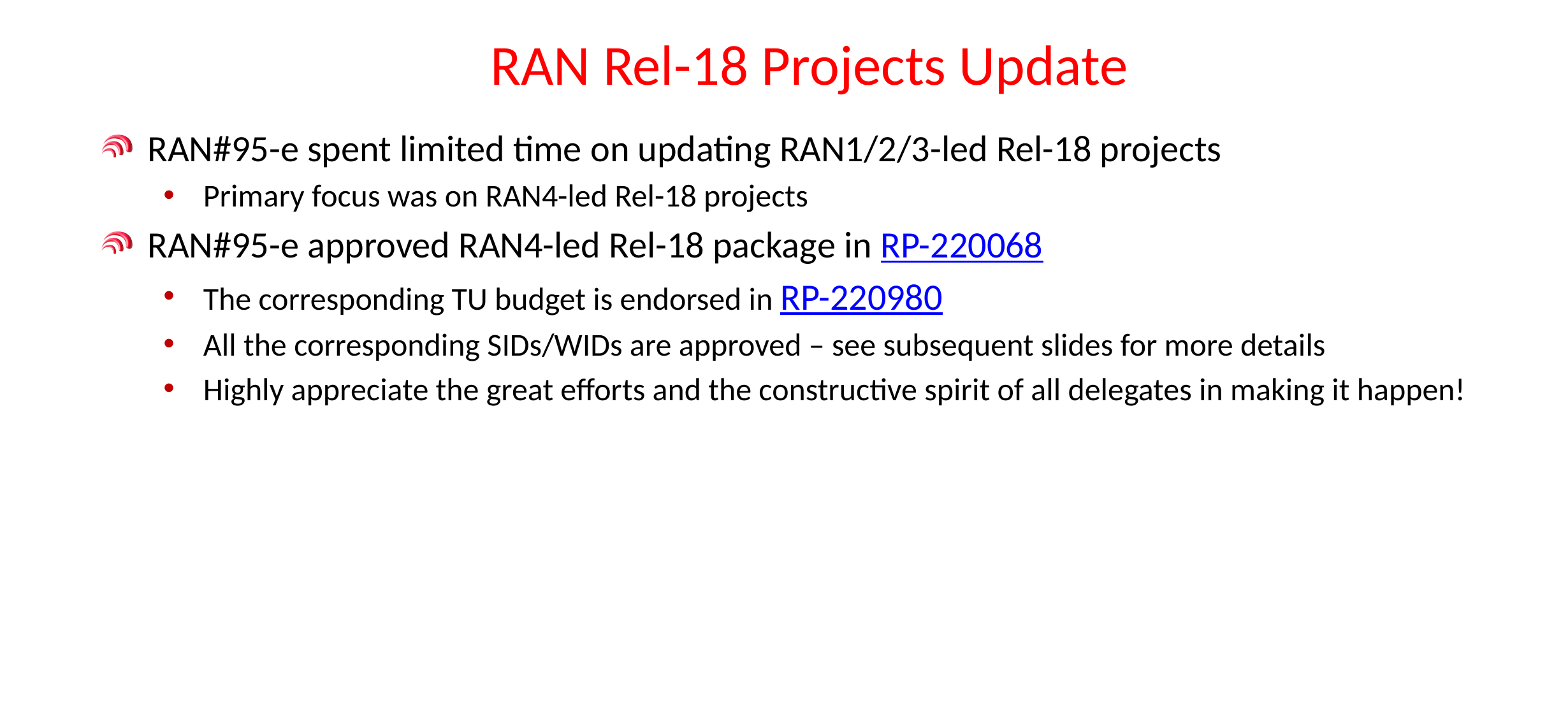

# RAN Rel-18 Projects Update
RAN#95-e spent limited time on updating RAN1/2/3-led Rel-18 projects
Primary focus was on RAN4-led Rel-18 projects
RAN#95-e approved RAN4-led Rel-18 package in RP-220068
The corresponding TU budget is endorsed in RP-220980
All the corresponding SIDs/WIDs are approved – see subsequent slides for more details
Highly appreciate the great efforts and the constructive spirit of all delegates in making it happen!